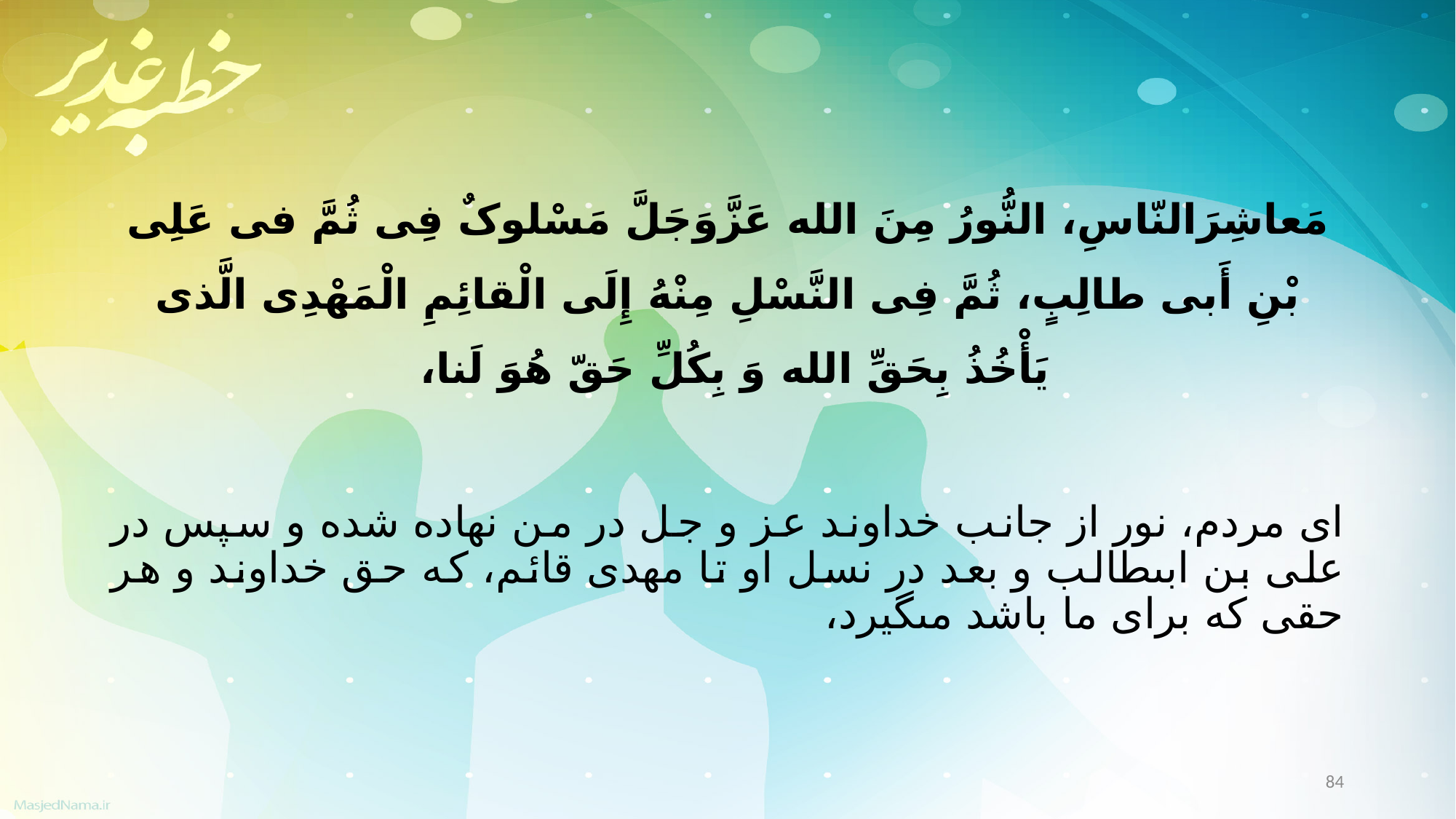

مَعاشِرَالنّاسِ، النُّورُ مِنَ الله عَزَّوَجَلَّ مَسْلوکٌ فِی ثُمَّ فی عَلِی بْنِ أَبی طالِبٍ، ثُمَّ فِی النَّسْلِ مِنْهُ إِلَی الْقائِمِ الْمَهْدِی الَّذی یَأْخُذُ بِحَقِّ الله وَ بِکُلِّ حَقّ هُوَ لَنا،
اى مردم، نور از جانب خداوند عز و جل در من نهاده شده و سپس در على بن ابى‏طالب و بعد در نسل او تا مهدى قائم، که حق خداوند و هر حقى که براى ما باشد مى‏گیرد،
84